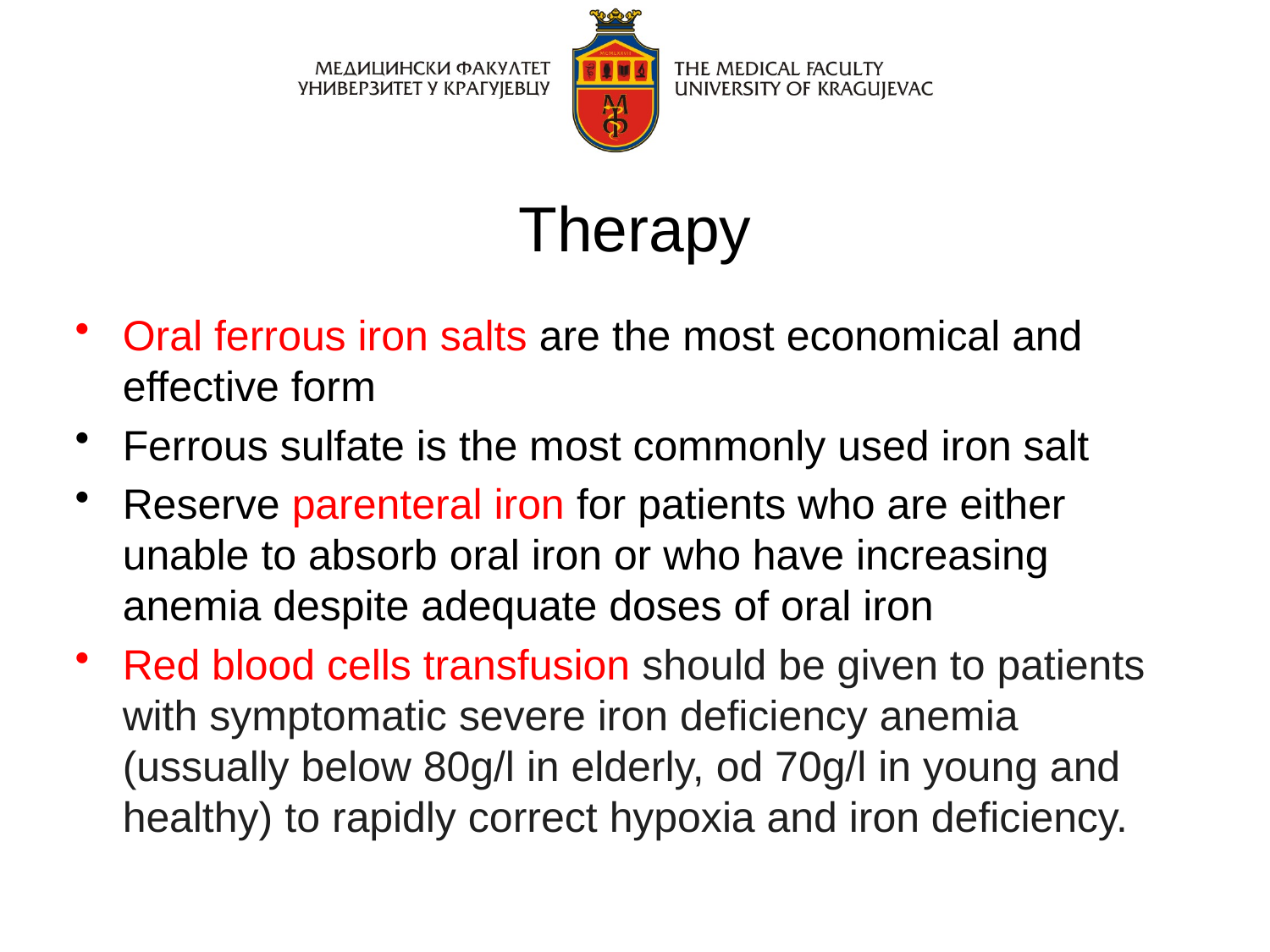

# Therapy
Oral ferrous iron salts are the most economical and effective form
Ferrous sulfate is the most commonly used iron salt
Reserve parenteral iron for patients who are either unable to absorb oral iron or who have increasing anemia despite adequate doses of oral iron
Red blood cells transfusion should be given to patients with symptomatic severe iron deficiency anemia (ussually below 80g/l in elderly, od 70g/l in young and healthy) to rapidly correct hypoxia and iron deficiency.